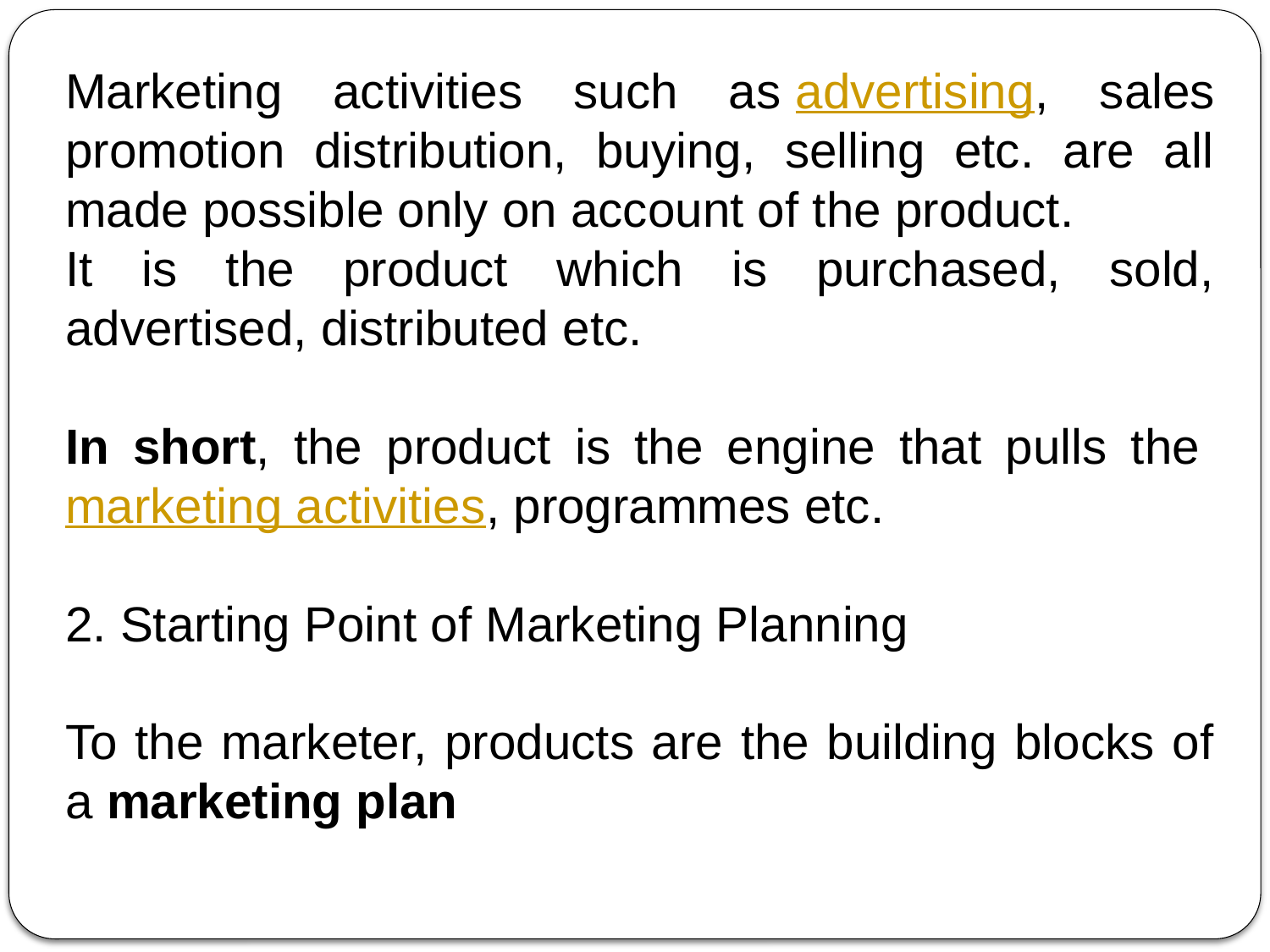

Marketing activities such as advertising, sales promotion distribution, buying, selling etc. are all made possible only on account of the product.
It is the product which is purchased, sold, advertised, distributed etc.

In short, the product is the engine that pulls the marketing activities, programmes etc.

2. Starting Point of Marketing Planning

To the marketer, products are the building blocks of a marketing plan